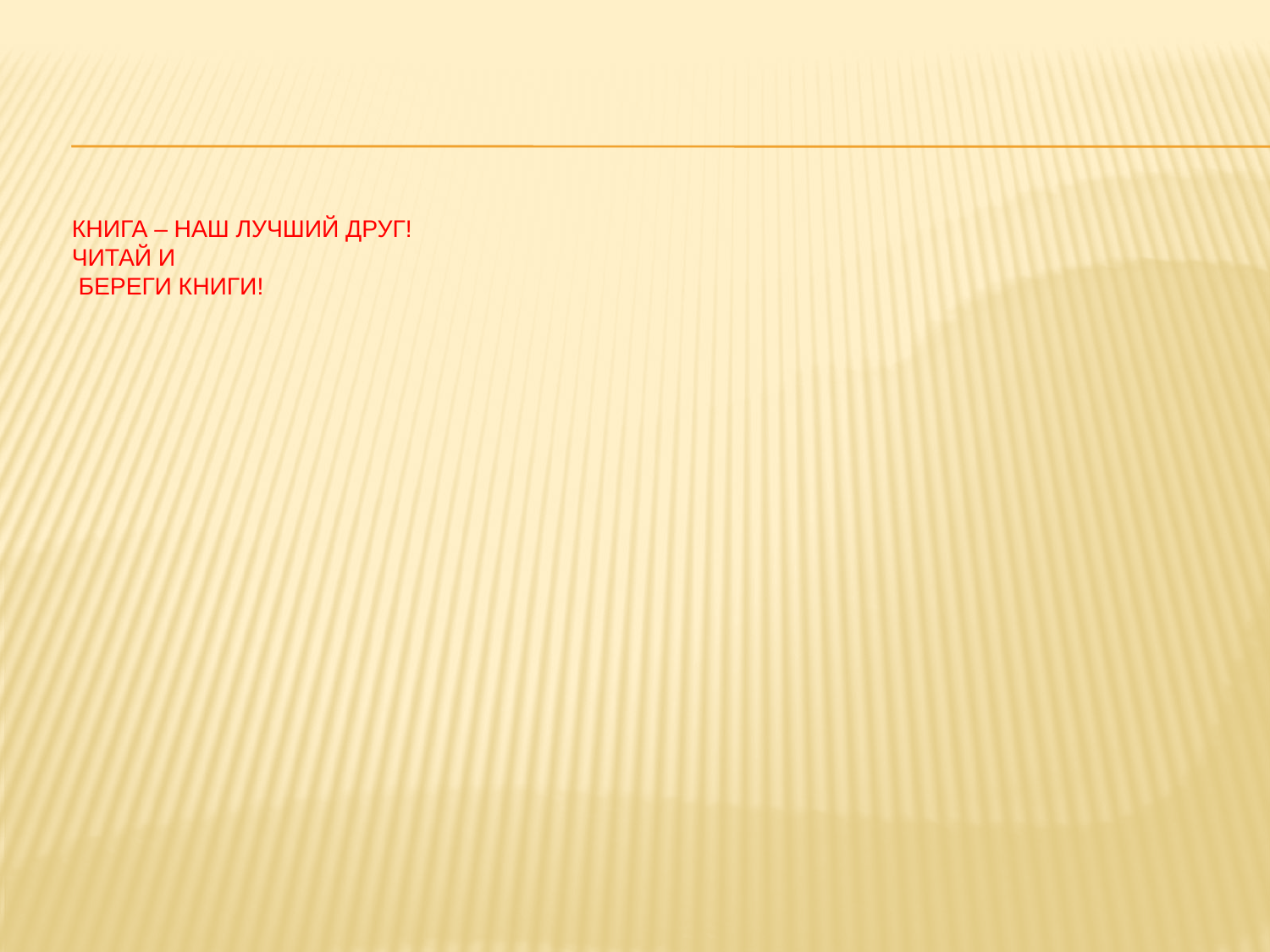

# Книга – наш лучший друг! Читай и береги книги!